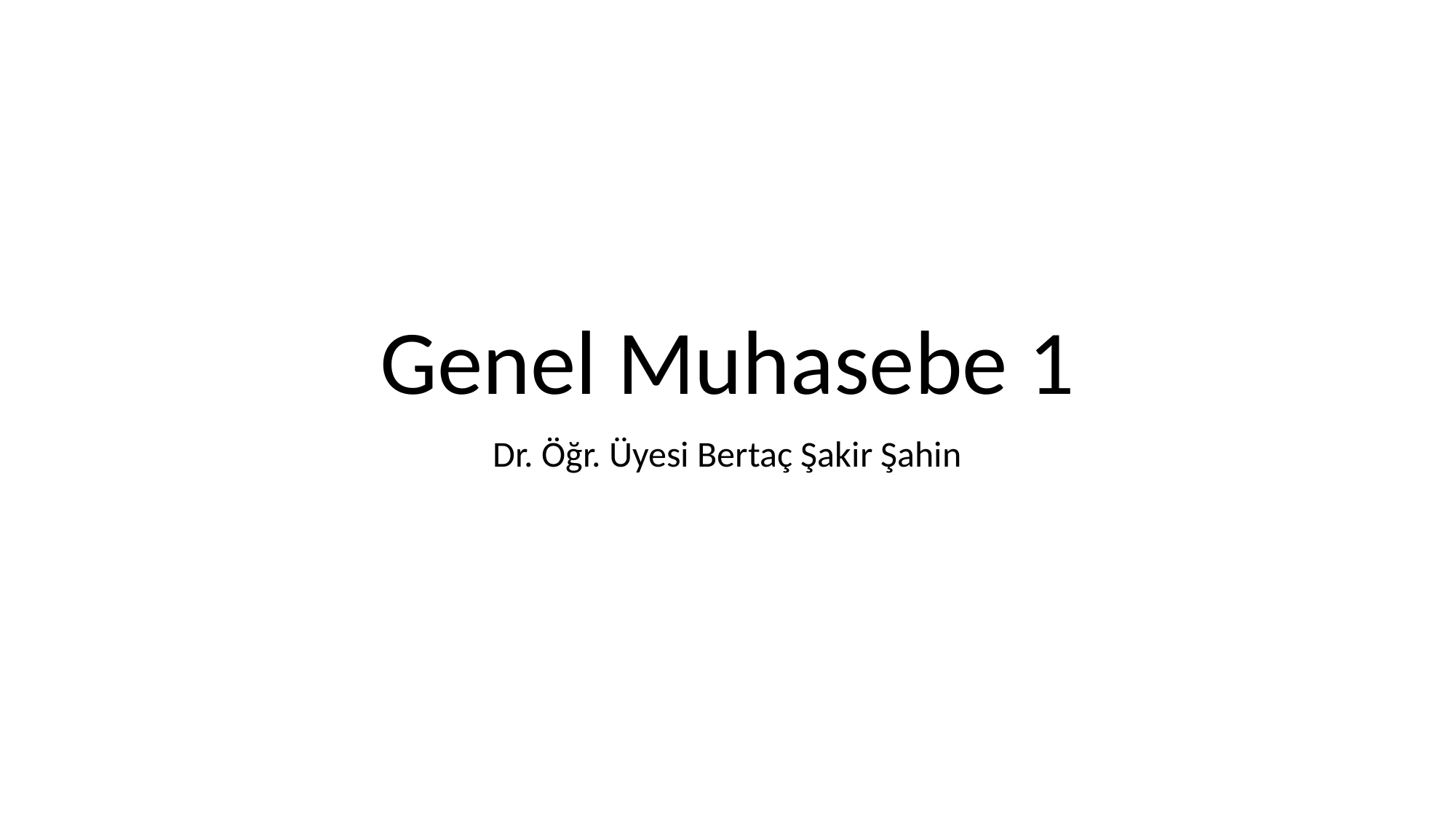

# Genel Muhasebe 1
Dr. Öğr. Üyesi Bertaç Şakir Şahin